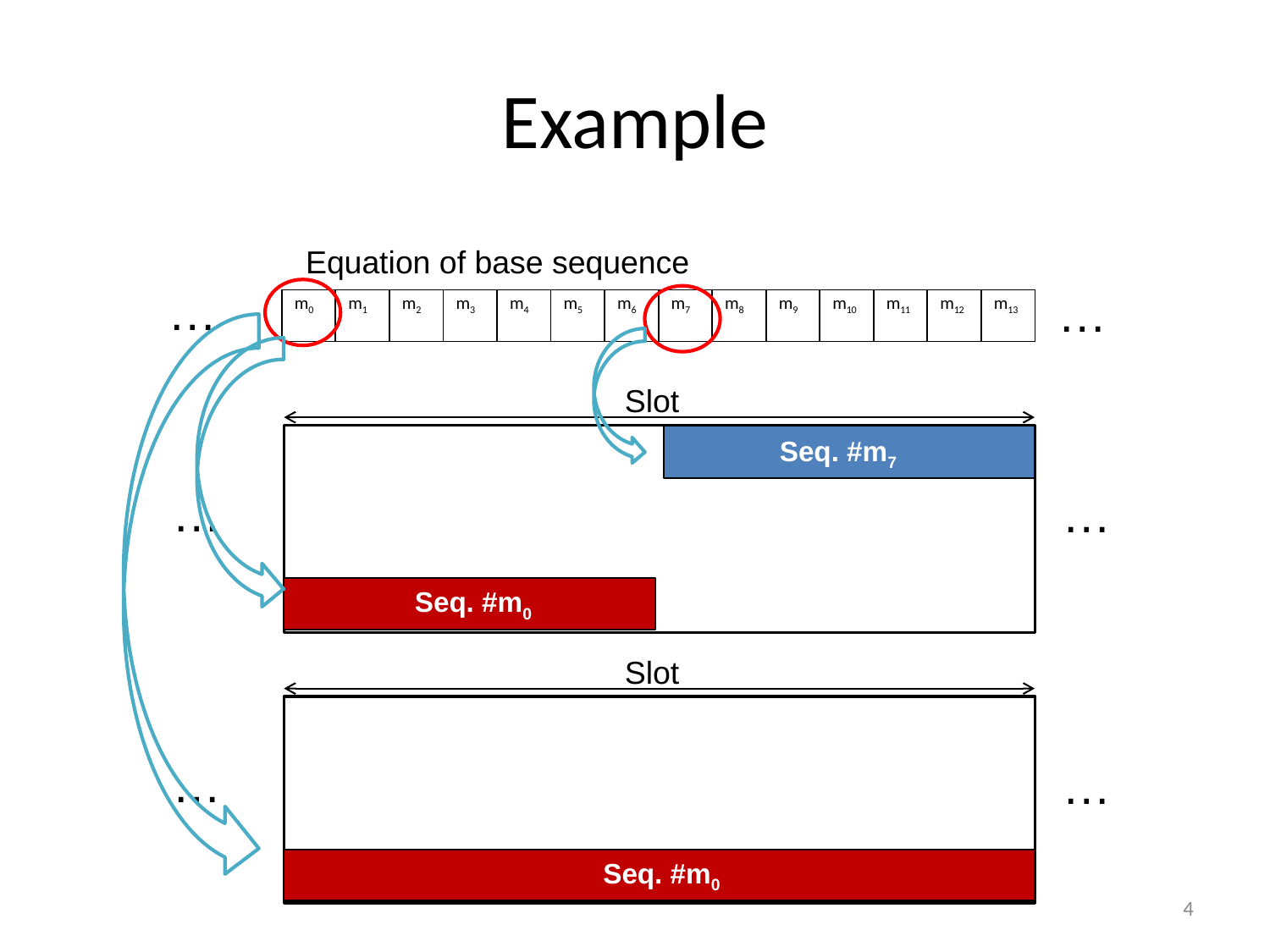

# Example
Equation of base sequence
…
…

| m0 | m1 | m2 | m3 | m4 | m5 | m6 | m7 | m8 | m9 | m10 | m11 | m12 | m13 |
| --- | --- | --- | --- | --- | --- | --- | --- | --- | --- | --- | --- | --- | --- |

Slot

Seq. #m7
Seq. #m1
…
…

Seq. #m0
Slot

Seq. #m1
…
…

Seq. #m0
4